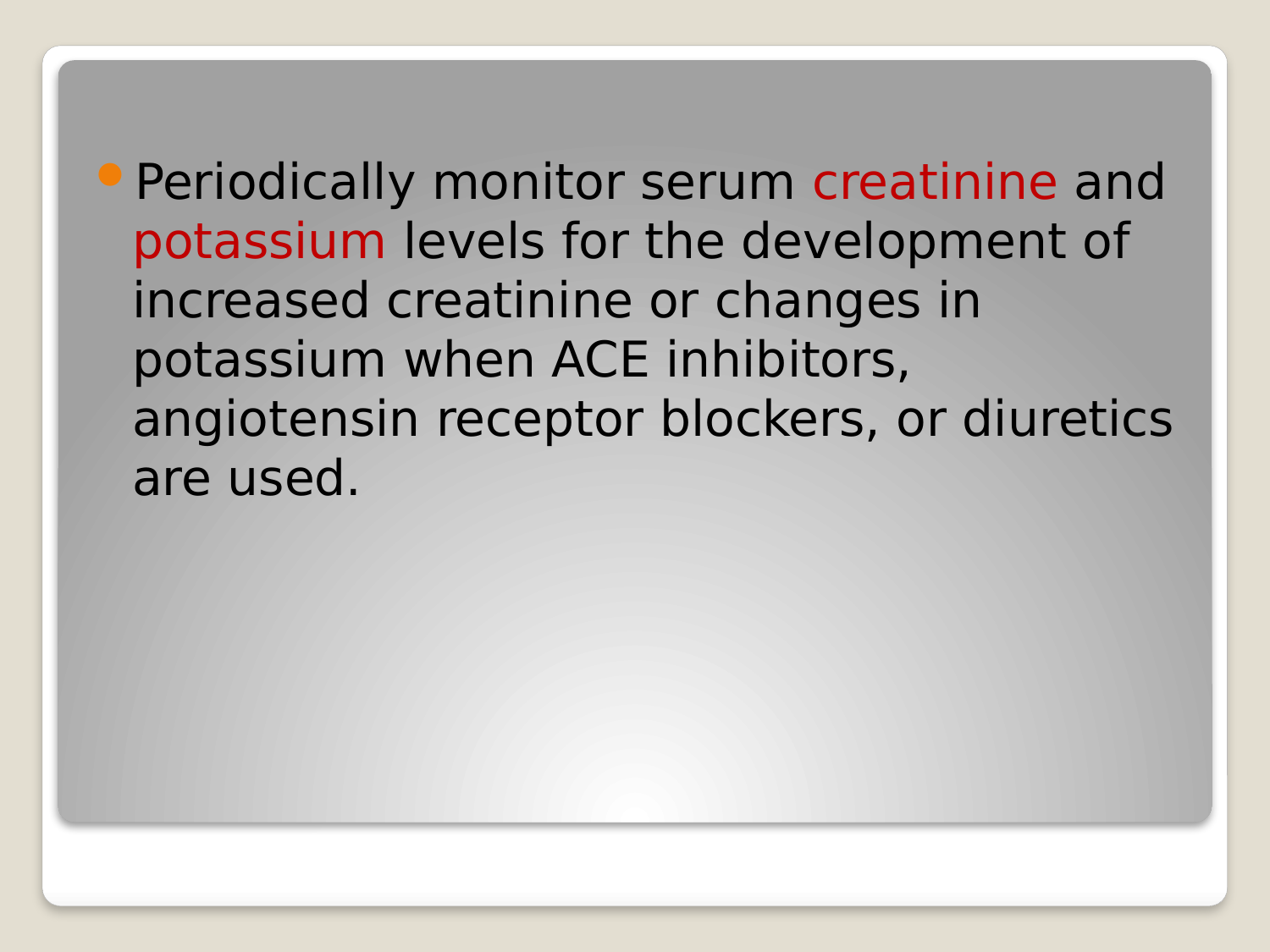

Periodically monitor serum creatinine and potassium levels for the development of increased creatinine or changes in potassium when ACE inhibitors, angiotensin receptor blockers, or diuretics are used.
#